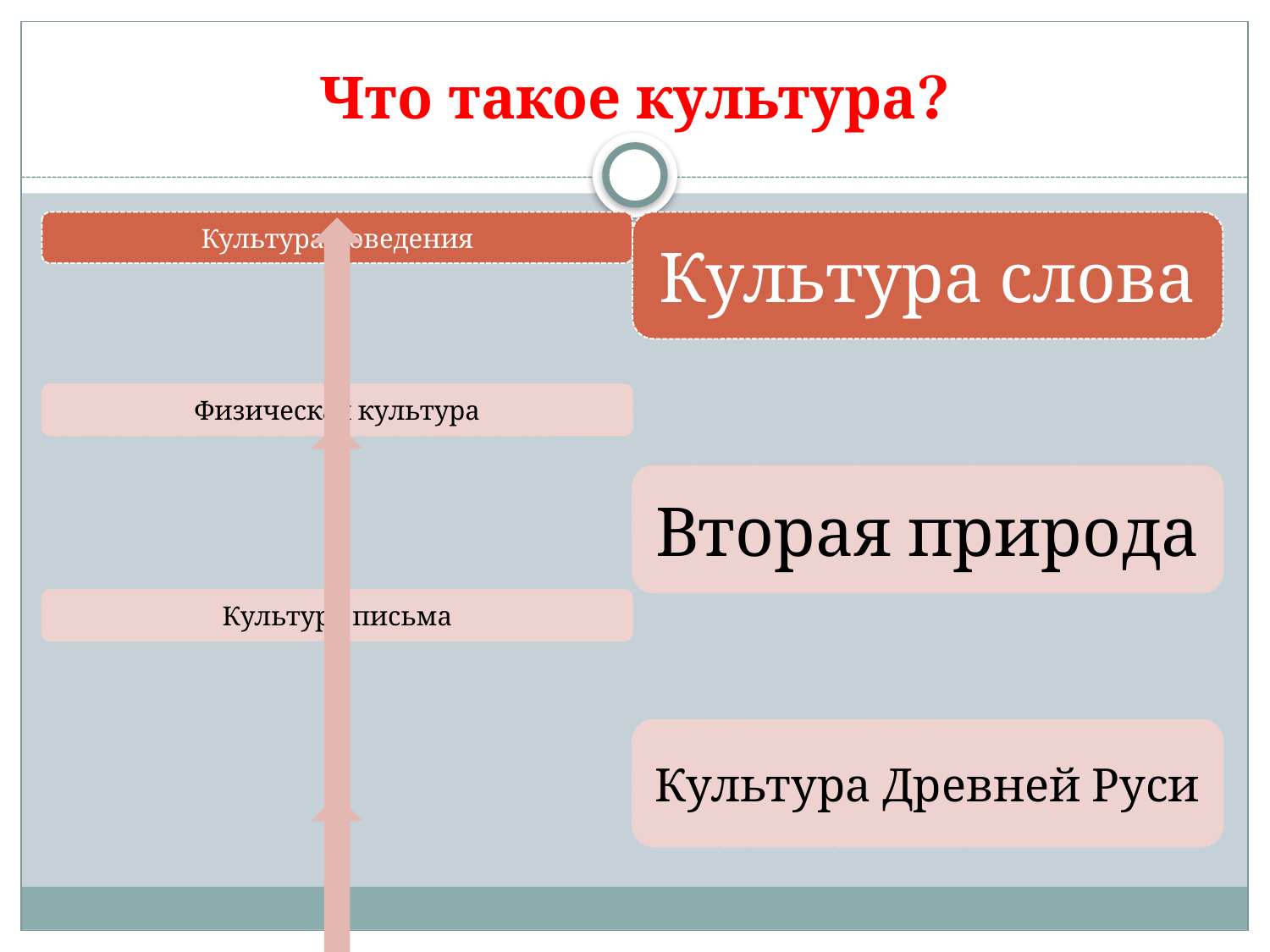

# Что такое культура?
Культура поведения
Физическая культура
Культура письма
Культура слова
Вторая природа
Культура Древней Руси